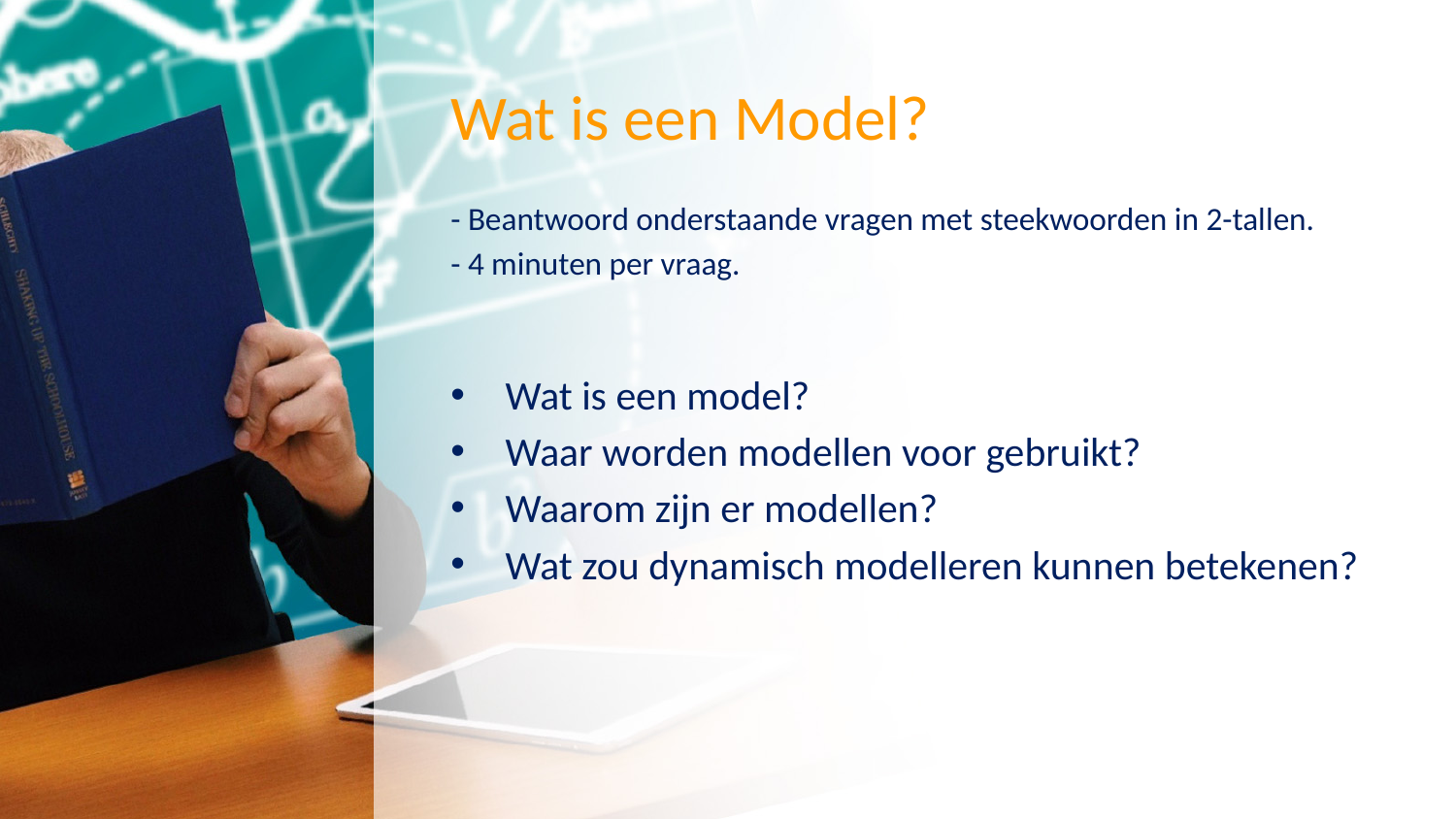

# Wat is een Model?
- Beantwoord onderstaande vragen met steekwoorden in 2-tallen.
- 4 minuten per vraag.

Wat is een model?
Waar worden modellen voor gebruikt?
Waarom zijn er modellen?
Wat zou dynamisch modelleren kunnen betekenen?